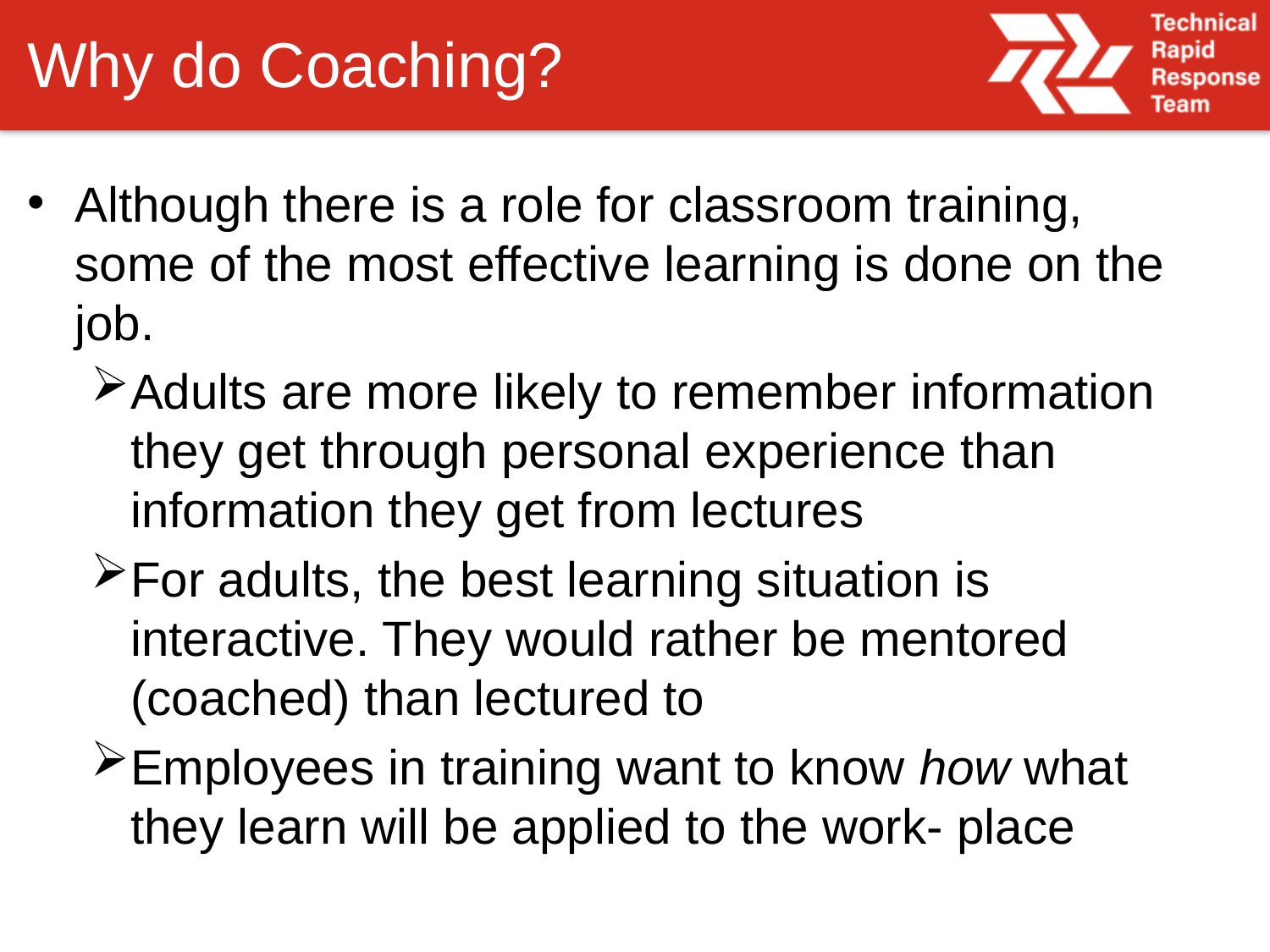

# Why do Coaching?
Although there is a role for classroom training, some of the most effective learning is done on the job.
Adults are more likely to remember information they get through personal experience than information they get from lectures
For adults, the best learning situation is interactive. They would rather be mentored (coached) than lectured to
Employees in training want to know how what they learn will be applied to the work- place